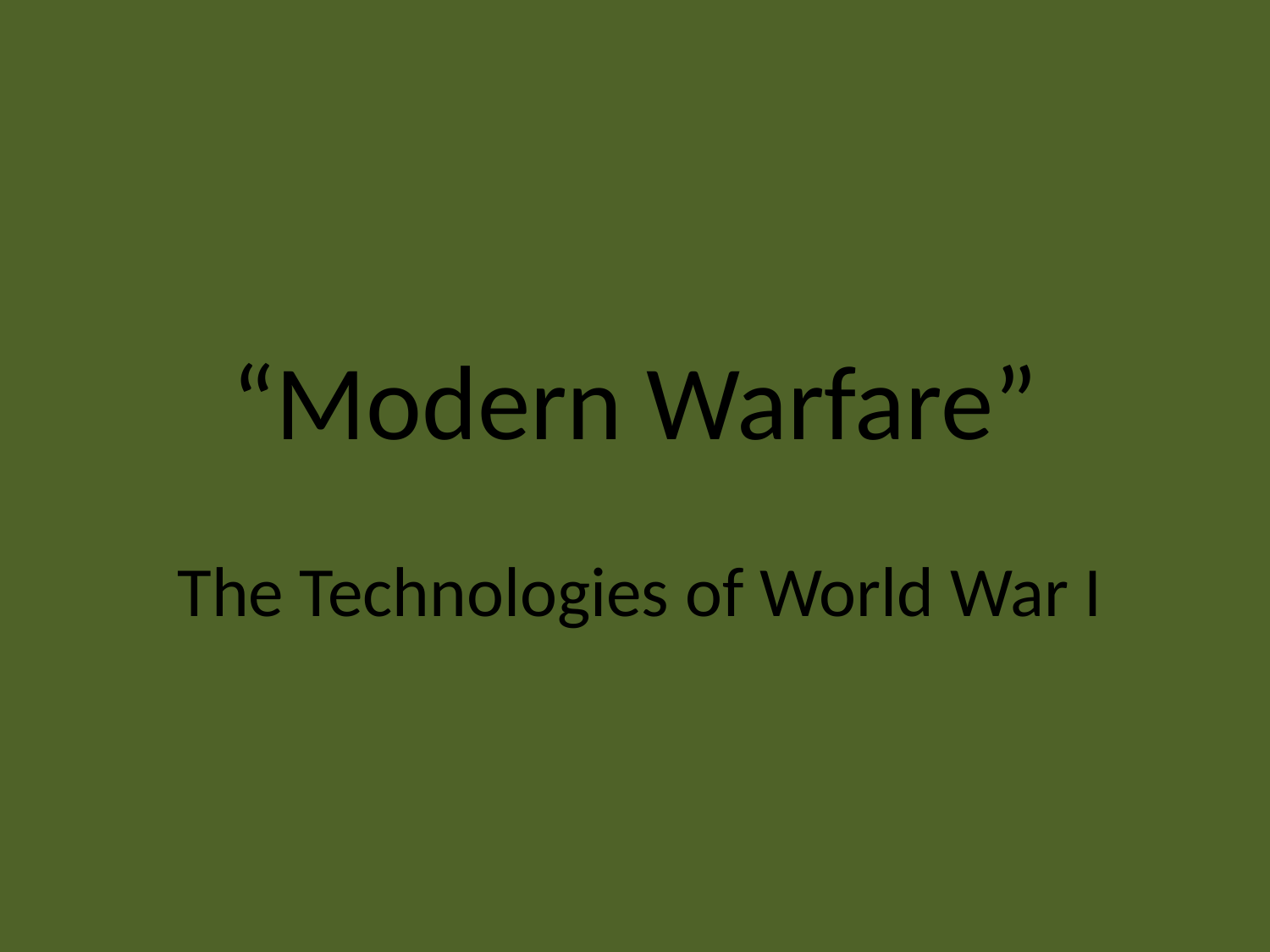

# “Modern Warfare”
The Technologies of World War I